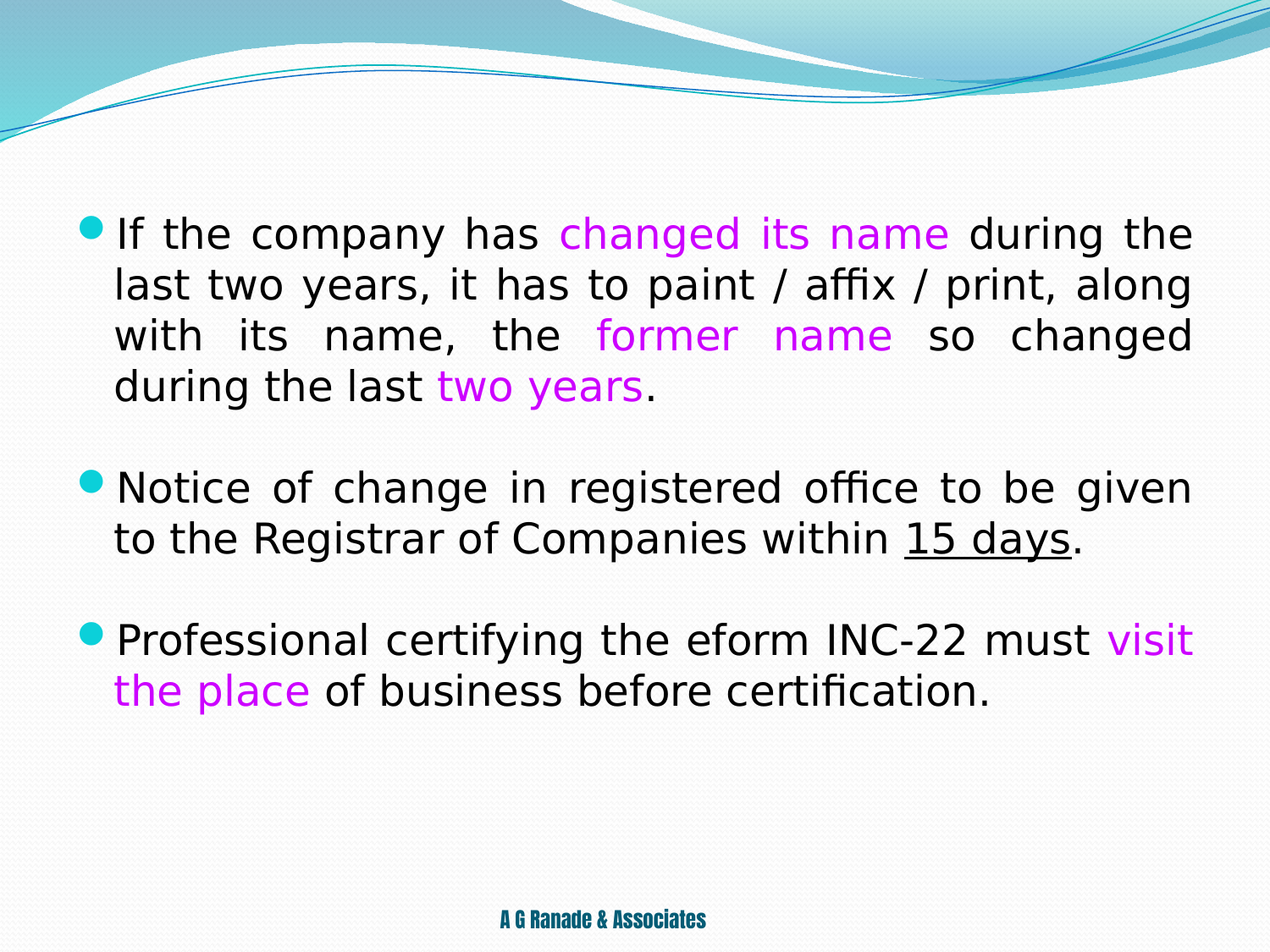

If the company has changed its name during the last two years, it has to paint / affix / print, along with its name, the former name so changed during the last two years.

Notice of change in registered office to be given to the Registrar of Companies within 15 days.

Professional certifying the eform INC-22 must visit the place of business before certification.

A G Ranade & Associates